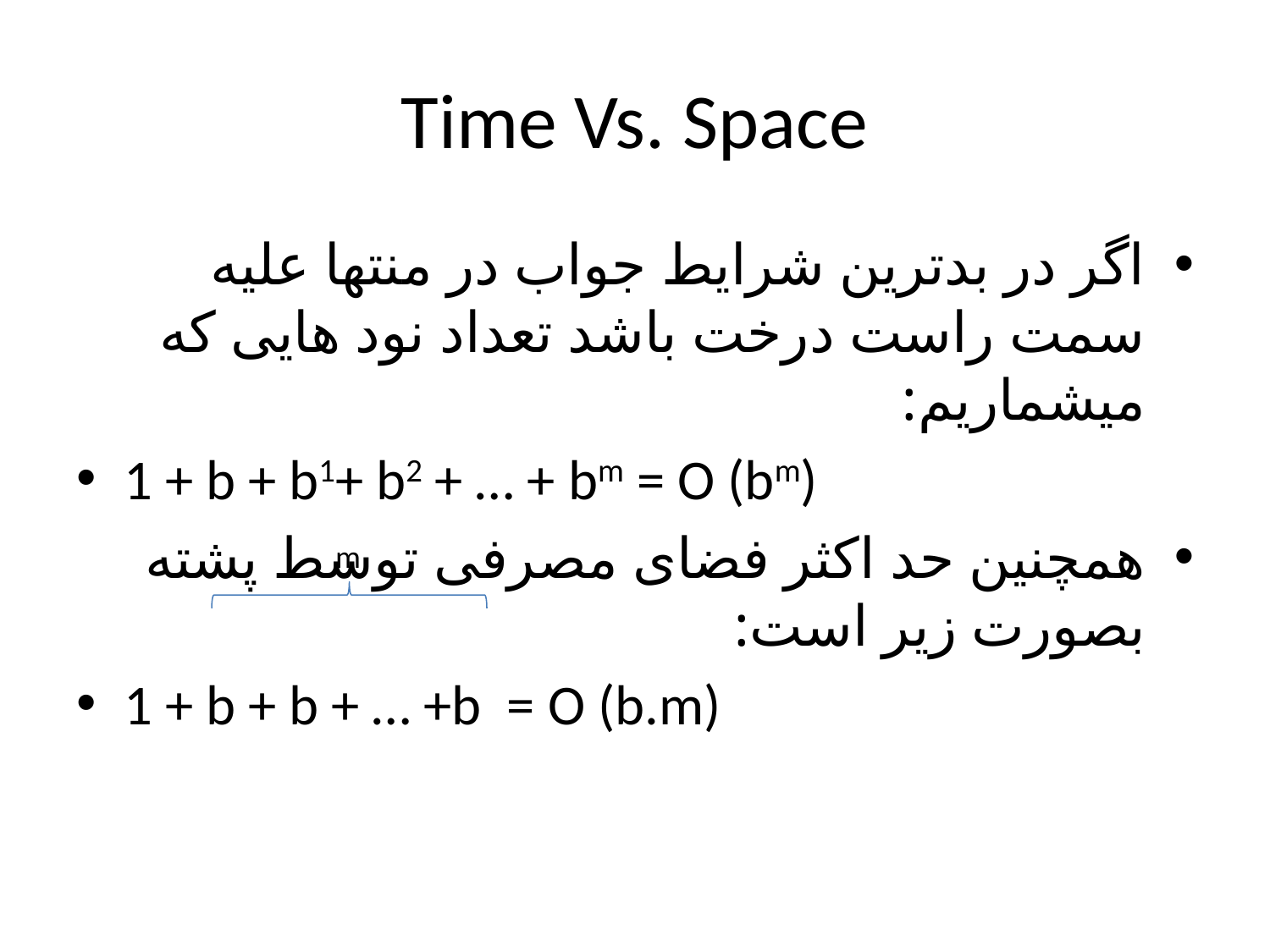

# Time Vs. Space
اگر در بد‌ترین شرایط جواب در منتها علیه سمت راست درخت باشد تعداد نود هایی که میشماریم:
1 + b + b1+ b2 + … + bm = O (bm)
همچنین حد اکثر فضای مصرفی توسط پشته بصورت زیر است:
1 + b + b + … +b  = O (b.m)

m